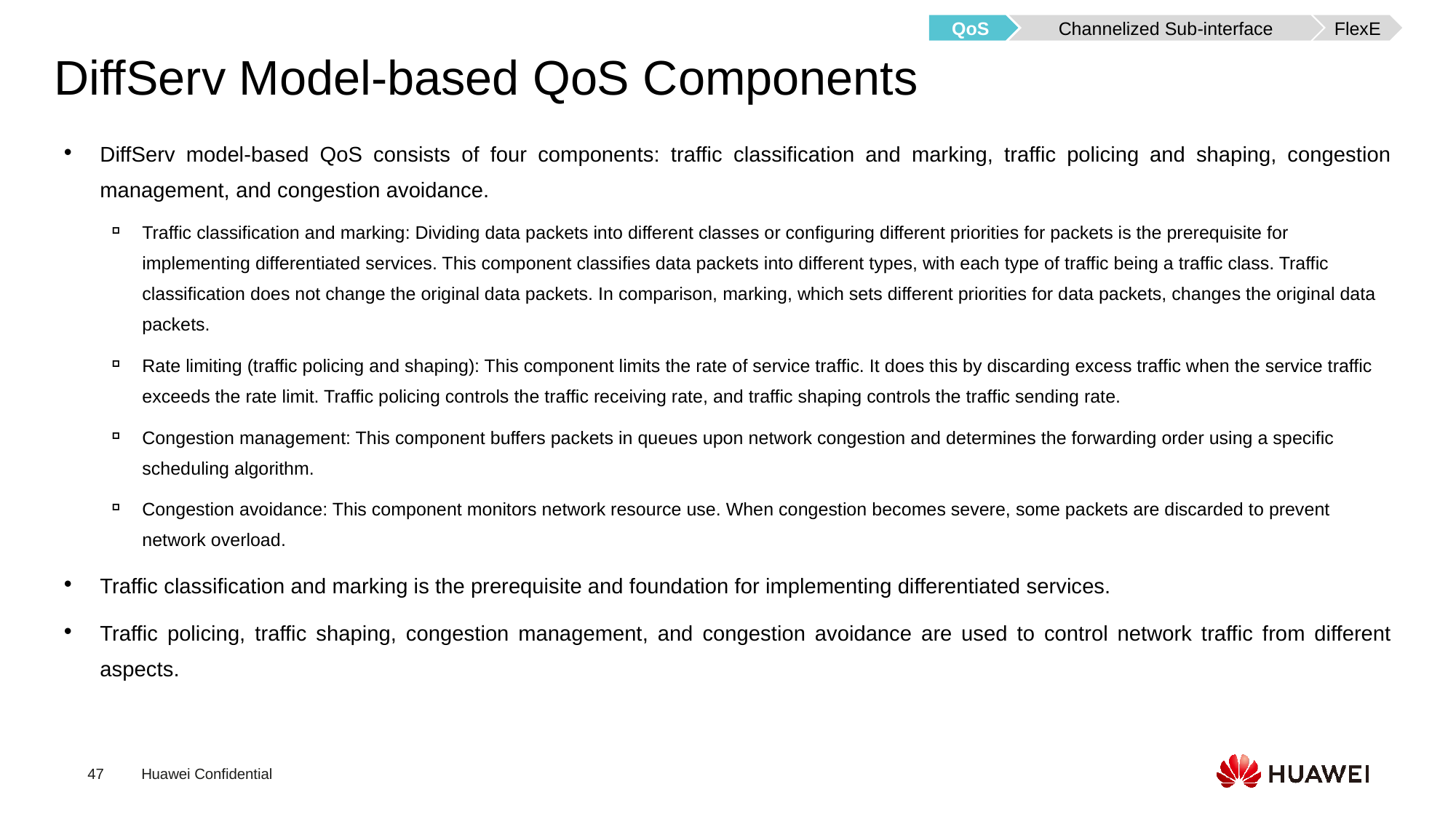

Channelized Sub-interface
QoS
FlexE
# DiffServ Model-based QoS Components
DiffServ model-based QoS consists of four components: traffic classification and marking, traffic policing and shaping, congestion management, and congestion avoidance.
Traffic classification and marking: Dividing data packets into different classes or configuring different priorities for packets is the prerequisite for implementing differentiated services. This component classifies data packets into different types, with each type of traffic being a traffic class. Traffic classification does not change the original data packets. In comparison, marking, which sets different priorities for data packets, changes the original data packets.
Rate limiting (traffic policing and shaping): This component limits the rate of service traffic. It does this by discarding excess traffic when the service traffic exceeds the rate limit. Traffic policing controls the traffic receiving rate, and traffic shaping controls the traffic sending rate.
Congestion management: This component buffers packets in queues upon network congestion and determines the forwarding order using a specific scheduling algorithm.
Congestion avoidance: This component monitors network resource use. When congestion becomes severe, some packets are discarded to prevent network overload.
Traffic classification and marking is the prerequisite and foundation for implementing differentiated services.
Traffic policing, traffic shaping, congestion management, and congestion avoidance are used to control network traffic from different aspects.